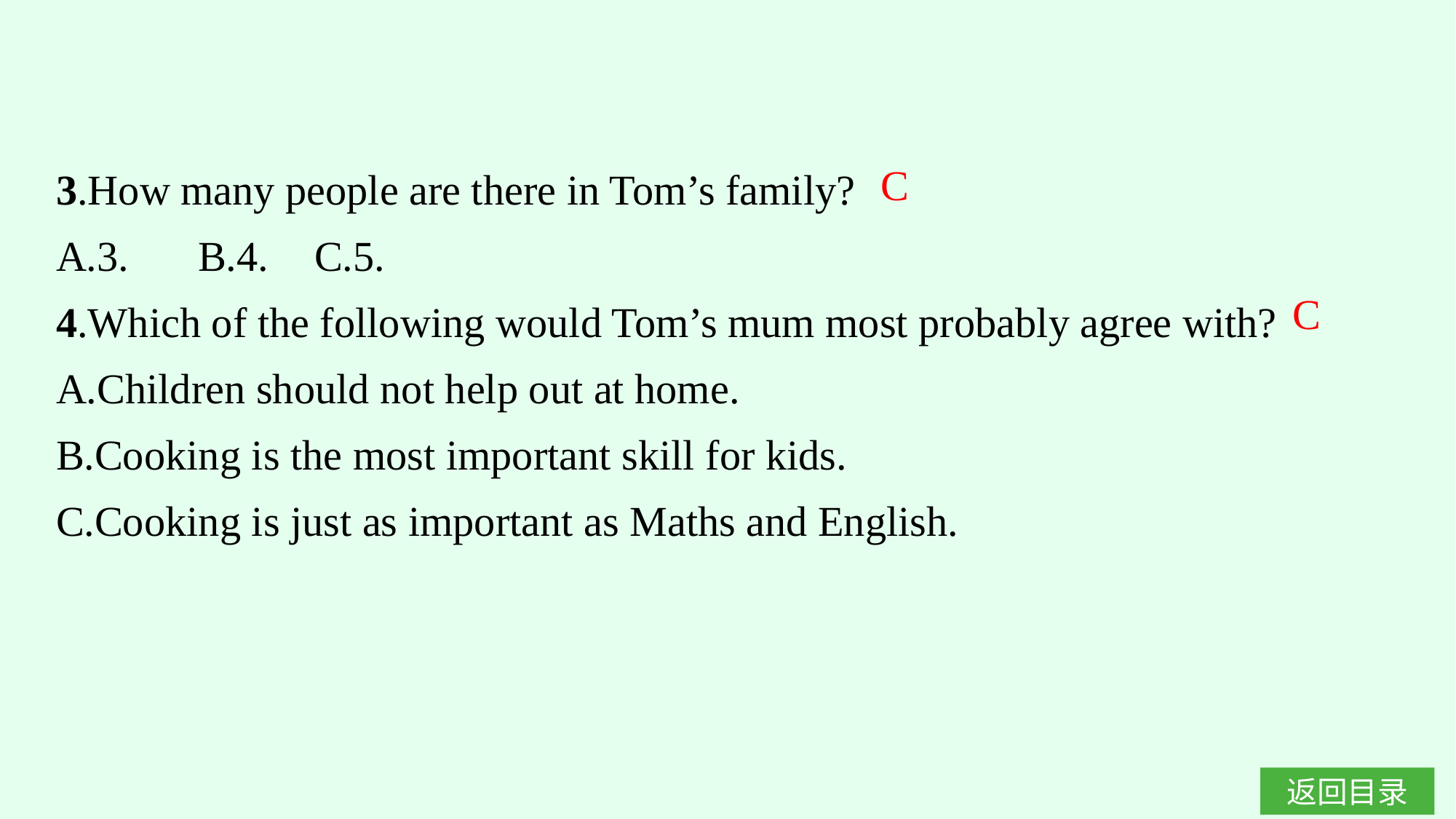

3.How many people are there in Tom’s family?
A.3.	B.4.	C.5.
4.Which of the following would Tom’s mum most probably agree with?
A.Children should not help out at home.
B.Cooking is the most important skill for kids.
C.Cooking is just as important as Maths and English.
C
C